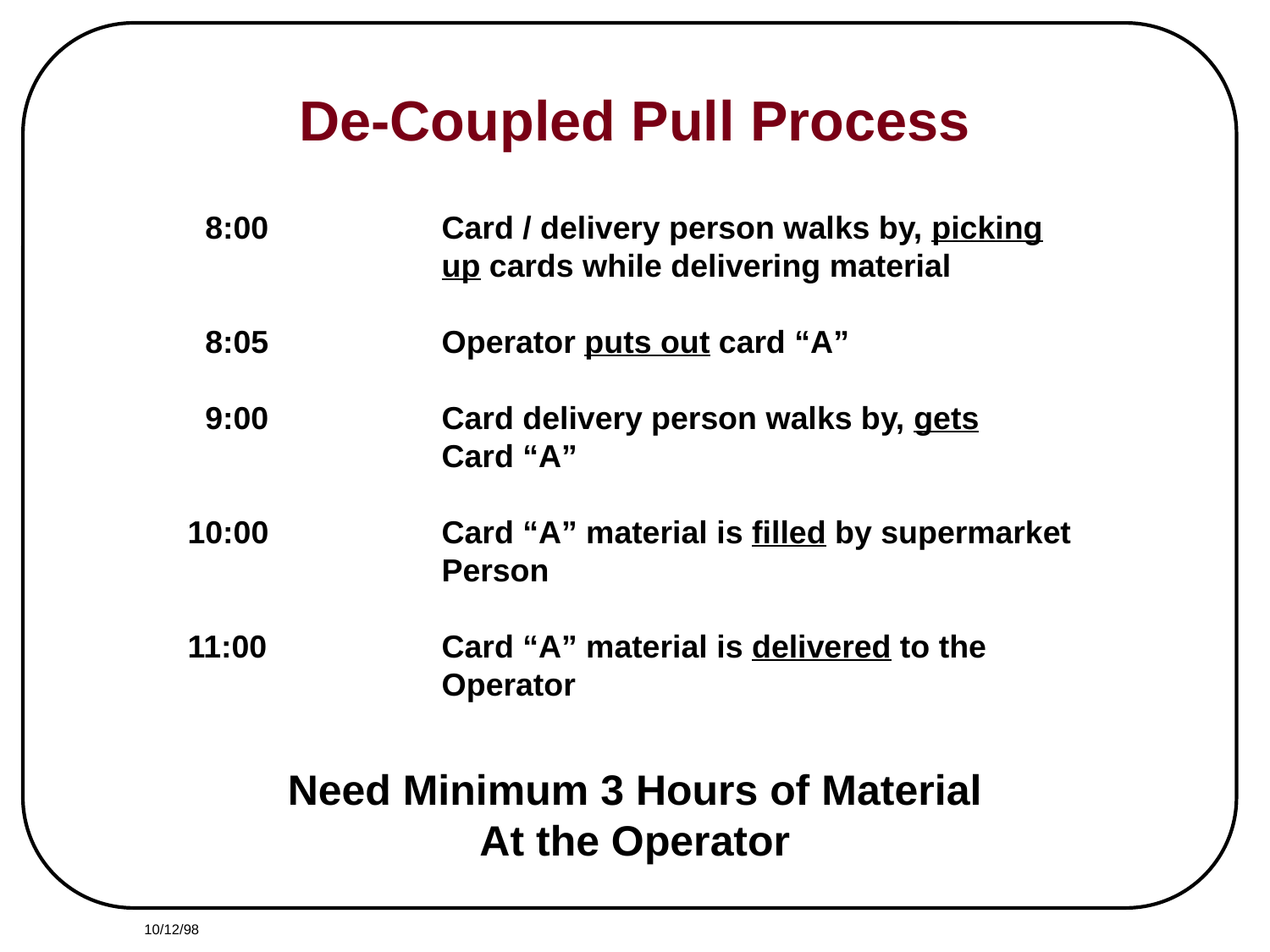

De-Coupled Pull Process
  8:00		Card / delivery person walks by, picking
		up cards while delivering material

  8:05		Operator puts out card “A”

  9:00		Card delivery person walks by, gets
		Card “A”

10:00		Card “A” material is filled by supermarket
		Person

11:00		Card “A” material is delivered to the
		Operator
Need Minimum 3 Hours of Material
At the Operator
10/12/98